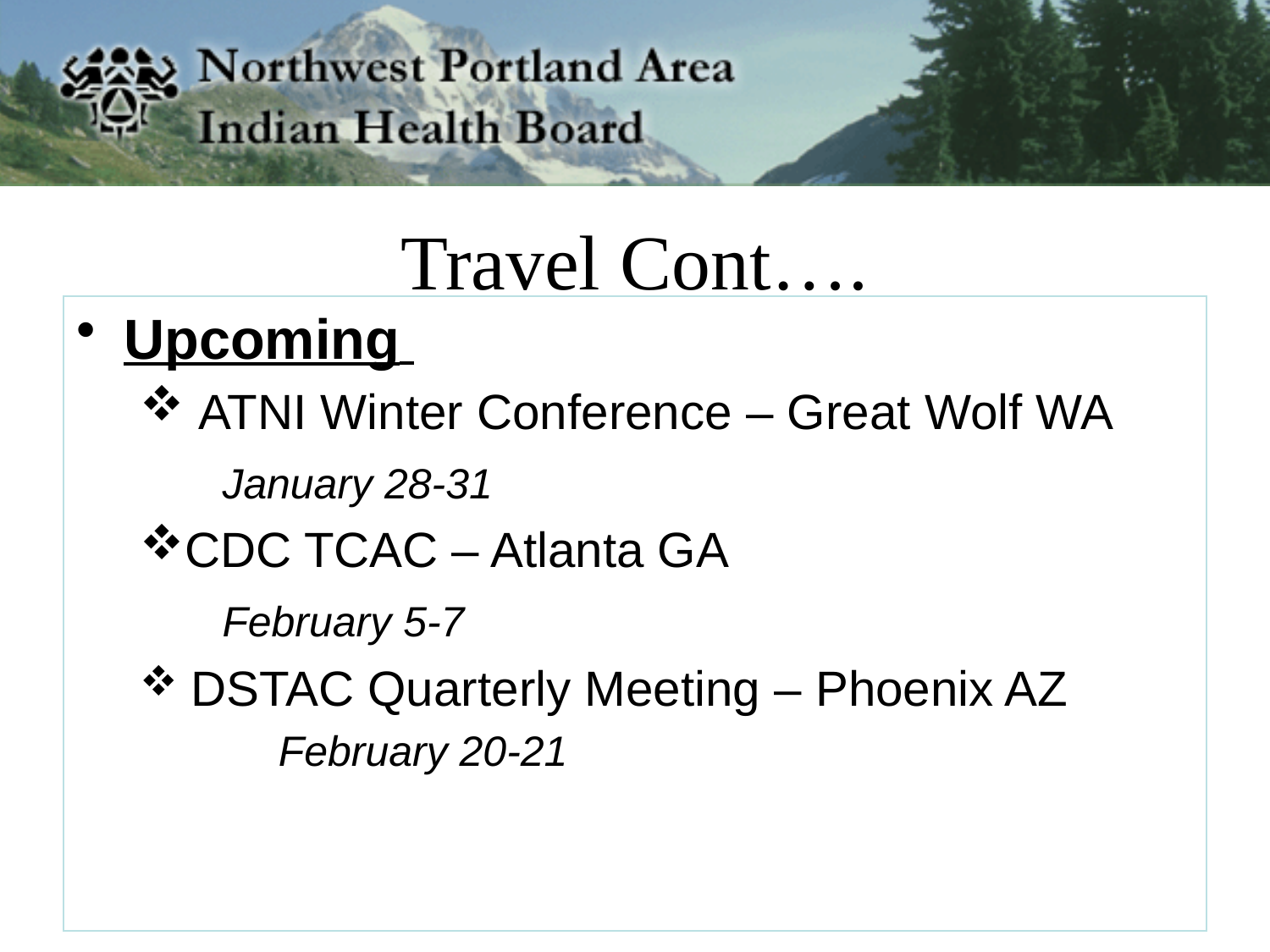

# Travel Cont….
Upcoming
 ATNI Winter Conference – Great Wolf WA
      January 28-31
CDC TCAC – Atlanta GA
      February 5-7
 DSTAC Quarterly Meeting – Phoenix AZ
	 February 20-21